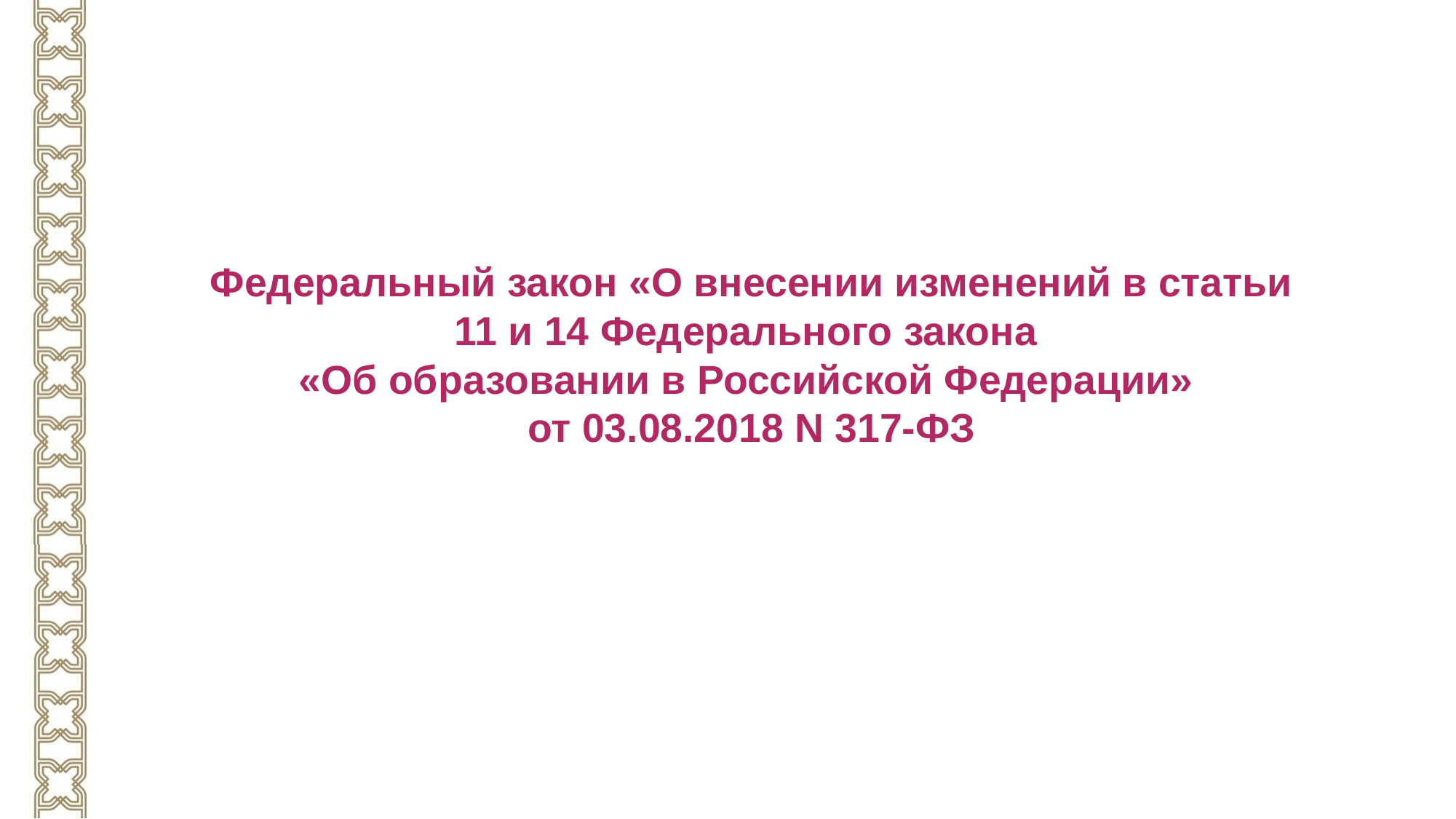

Федеральный закон «О внесении изменений в статьи 11 и 14 Федерального закона
«Об образовании в Российской Федерации»
от 03.08.2018 N 317-ФЗ